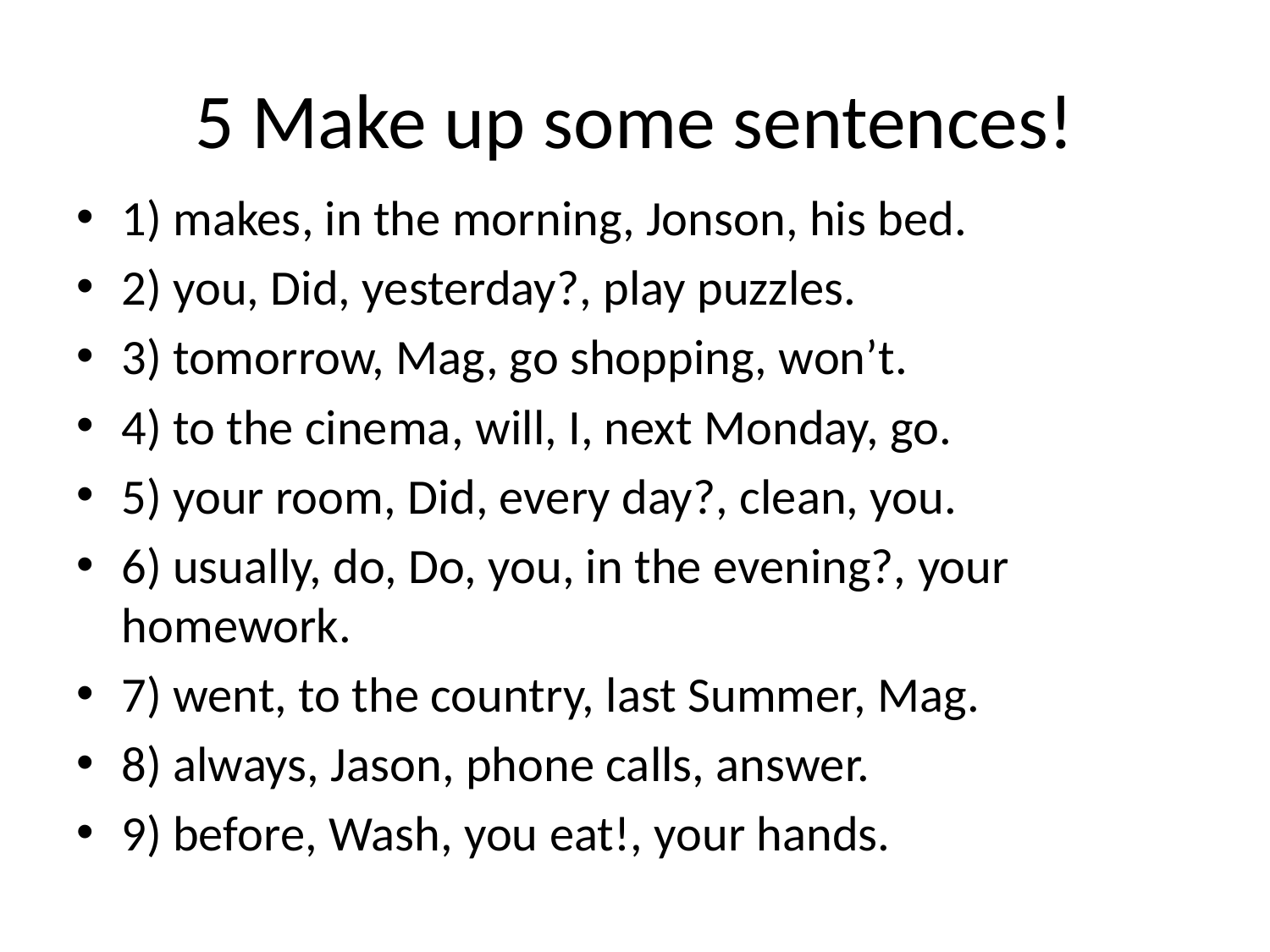

# 5 Make up some sentences!
1) makes, in the morning, Jonson, his bed.
2) you, Did, yesterday?, play puzzles.
3) tomorrow, Mag, go shopping, won’t.
4) to the cinema, will, I, next Monday, go.
5) your room, Did, every day?, clean, you.
6) usually, do, Do, you, in the evening?, your homework.
7) went, to the country, last Summer, Mag.
8) always, Jason, phone calls, answer.
9) before, Wash, you eat!, your hands.